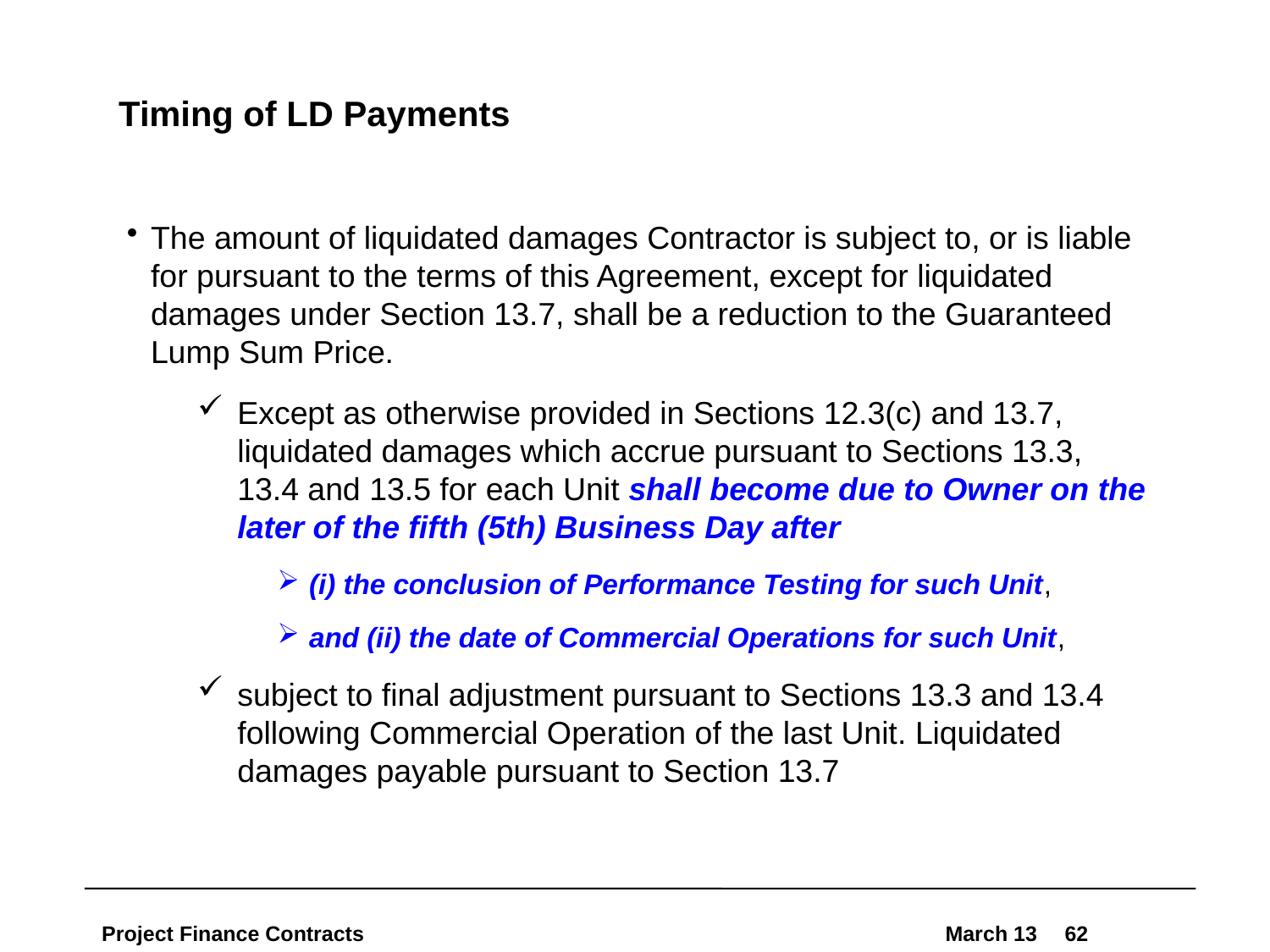

# Timing of LD Payments
The amount of liquidated damages Contractor is subject to, or is liable for pursuant to the terms of this Agreement, except for liquidated damages under Section 13.7, shall be a reduction to the Guaranteed Lump Sum Price.
Except as otherwise provided in Sections 12.3(c) and 13.7, liquidated damages which accrue pursuant to Sections 13.3, 13.4 and 13.5 for each Unit shall become due to Owner on the later of the fifth (5th) Business Day after
(i) the conclusion of Performance Testing for such Unit,
and (ii) the date of Commercial Operations for such Unit,
subject to final adjustment pursuant to Sections 13.3 and 13.4 following Commercial Operation of the last Unit. Liquidated damages payable pursuant to Section 13.7